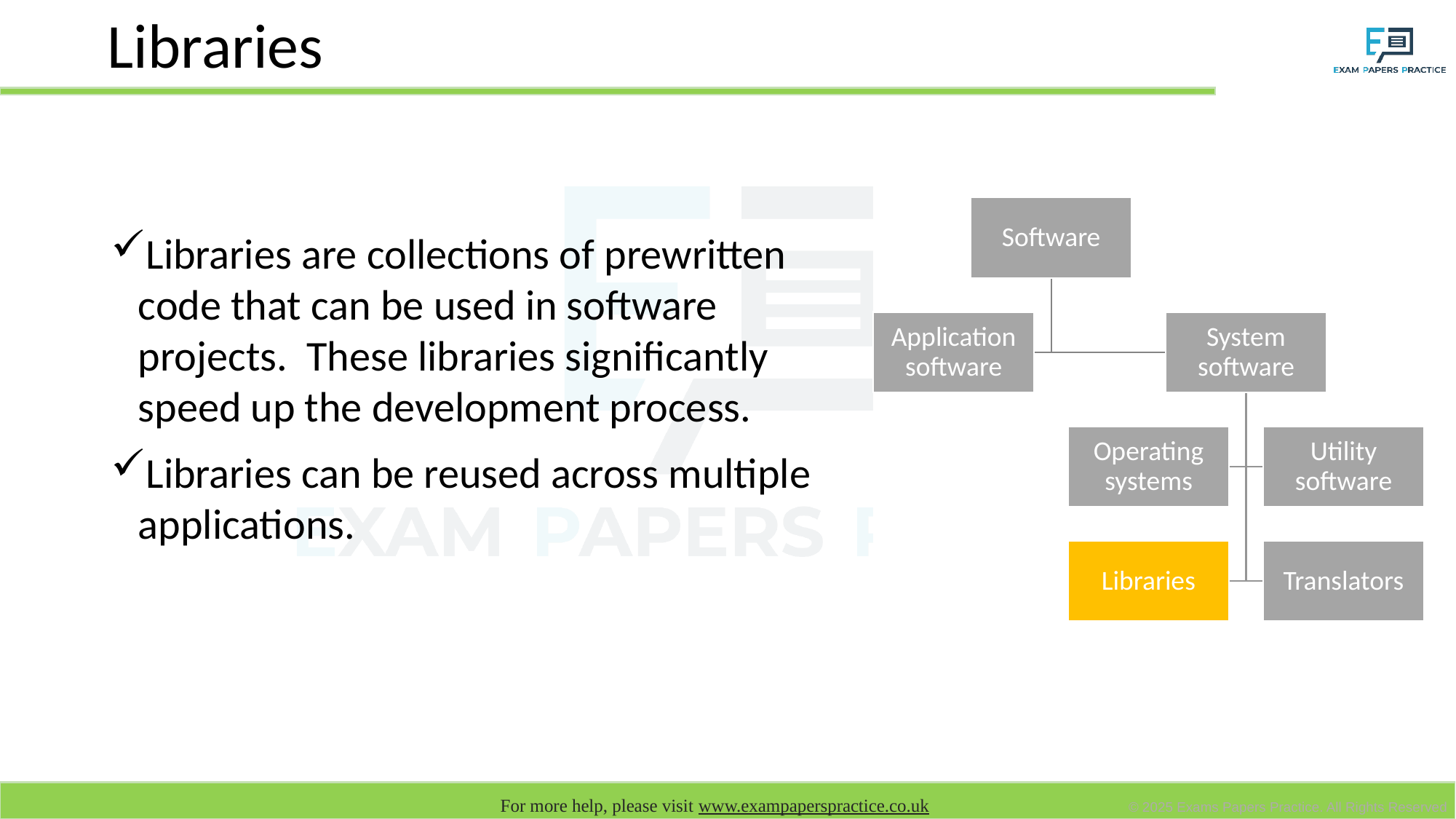

# Libraries
Software
Application software
System software
Operating systems
Utility software
Libraries
Translators
Libraries are collections of prewritten code that can be used in software projects.  These libraries significantly speed up the development process.
Libraries can be reused across multiple applications.